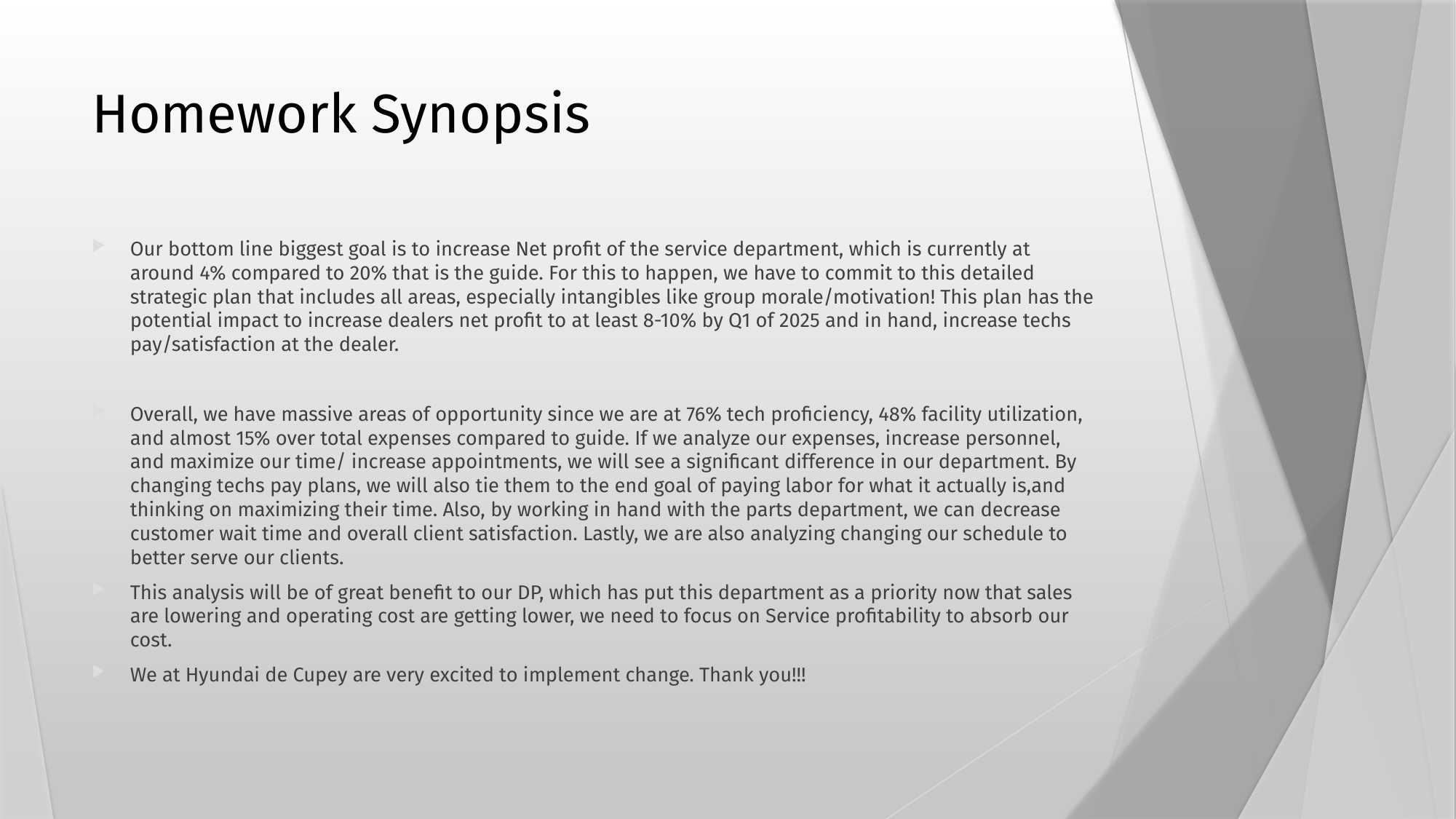

# Homework Synopsis
Our bottom line biggest goal is to increase Net profit of the service department, which is currently at around 4% compared to 20% that is the guide. For this to happen, we have to commit to this detailed strategic plan that includes all areas, especially intangibles like group morale/motivation! This plan has the potential impact to increase dealers net profit to at least 8-10% by Q1 of 2025 and in hand, increase techs pay/satisfaction at the dealer.

Overall, we have massive areas of opportunity since we are at 76% tech proficiency, 48% facility utilization, and almost 15% over total expenses compared to guide. If we analyze our expenses, increase personnel, and maximize our time/ increase appointments, we will see a significant difference in our department. By changing techs pay plans, we will also tie them to the end goal of paying labor for what it actually is,and thinking on maximizing their time. Also, by working in hand with the parts department, we can decrease customer wait time and overall client satisfaction. Lastly, we are also analyzing changing our schedule to better serve our clients.
This analysis will be of great benefit to our DP, which has put this department as a priority now that sales are lowering and operating cost are getting lower, we need to focus on Service profitability to absorb our cost.
We at Hyundai de Cupey are very excited to implement change. Thank you!!!